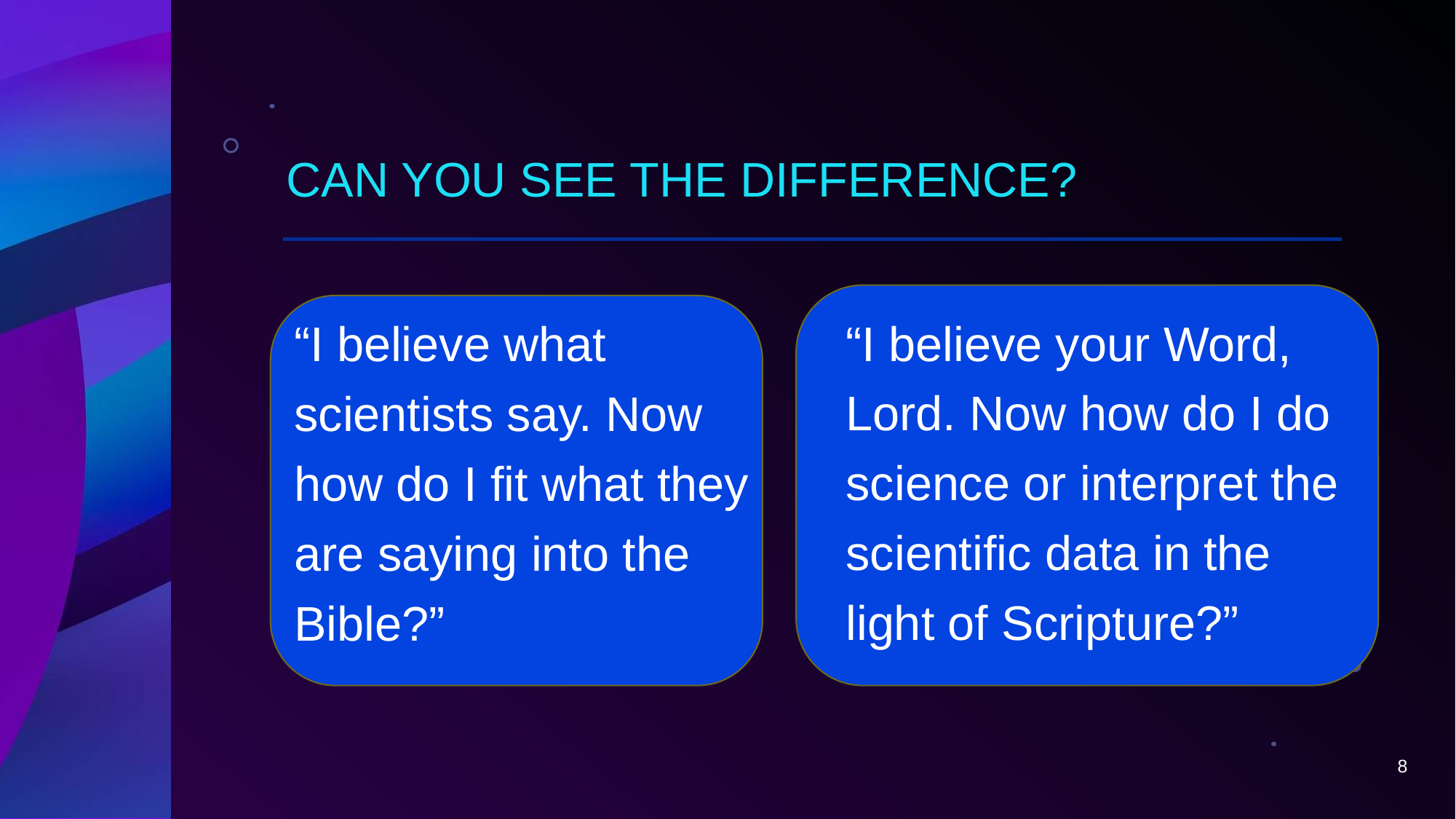

CAN YOU SEE THE DIFFERENCE?

“I believe what scientists say. Now how do I fit what they are saying into the Bible?”
“I believe your Word, Lord. Now how do I do science or interpret the scientific data in the light of Scripture?”
8